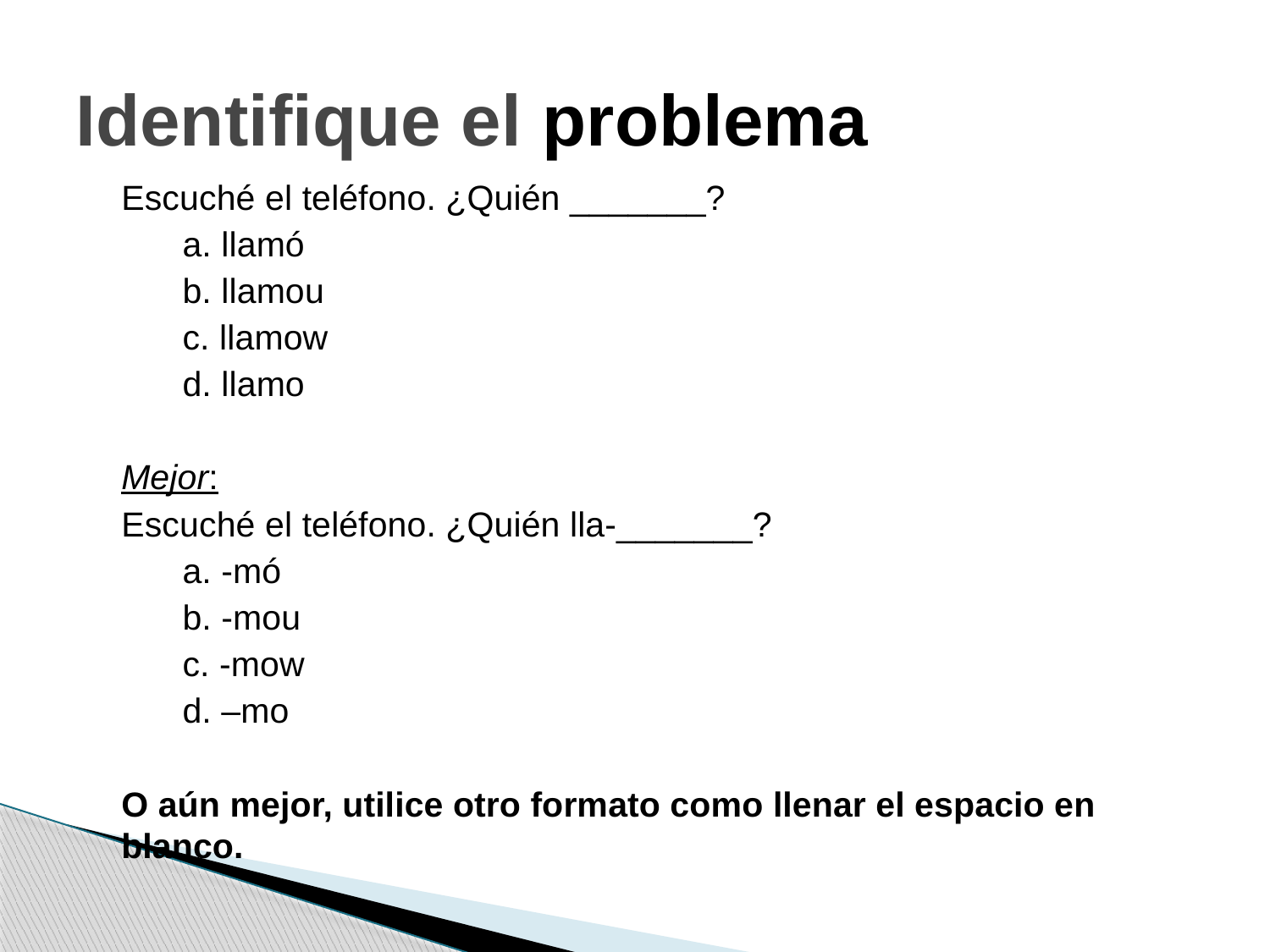

# Identifique el problema
Escuché el teléfono. ¿Quién _______?
a. llamó
b. llamou
c. llamow
d. llamo

Mejor:
Escuché el teléfono. ¿Quién lla-_______?
a. -mó
b. -mou
c. -mow
d. –mo

O aún mejor, utilice otro formato como llenar el espacio en blanco.